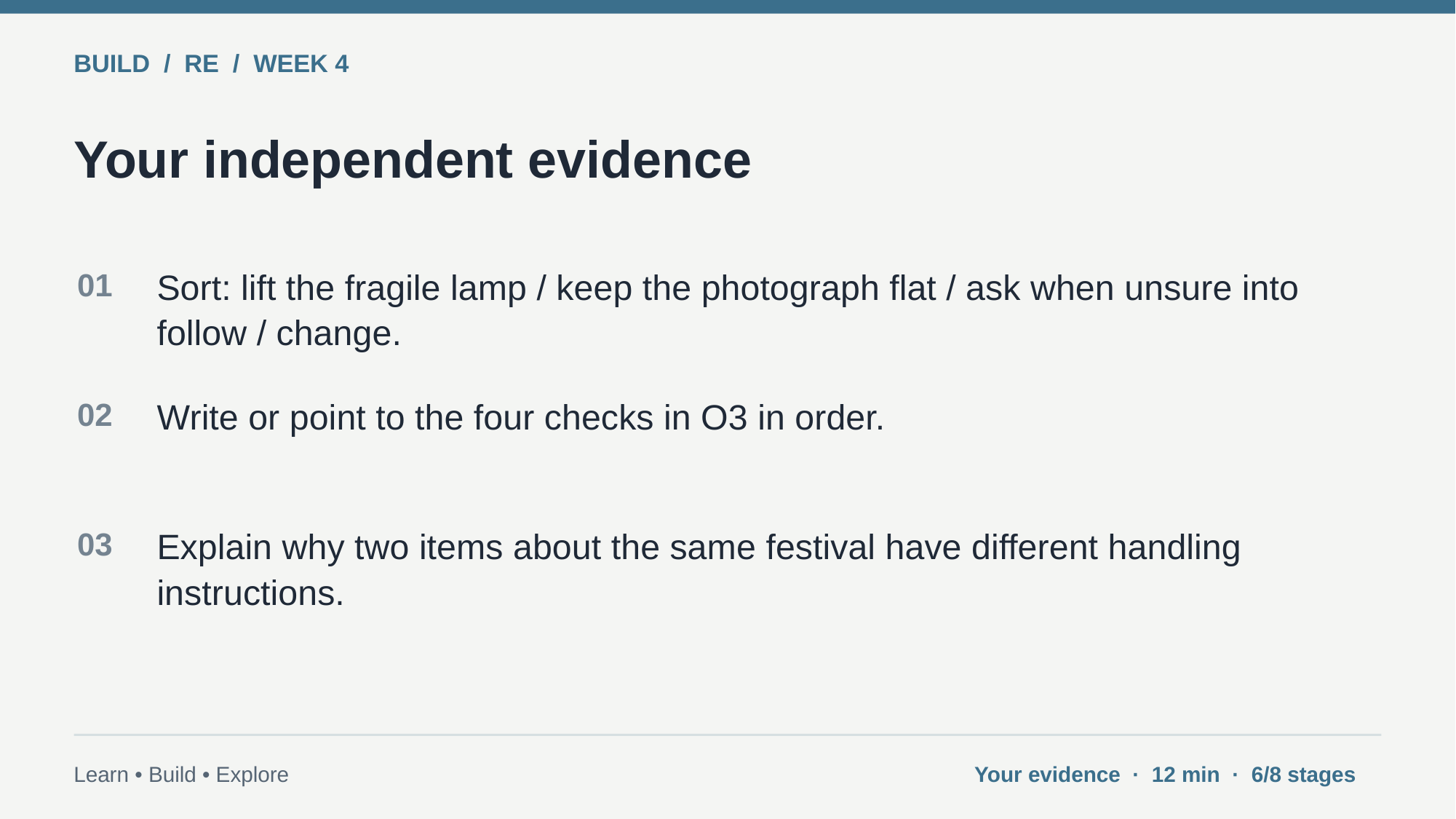

BUILD  /  RE  /  WEEK 4
Your independent evidence
01
Sort: lift the fragile lamp / keep the photograph flat / ask when unsure into follow / change.
02
Write or point to the four checks in O3 in order.
03
Explain why two items about the same festival have different handling instructions.

Learn • Build • Explore
Your evidence  ·  12 min  ·  6/8 stages